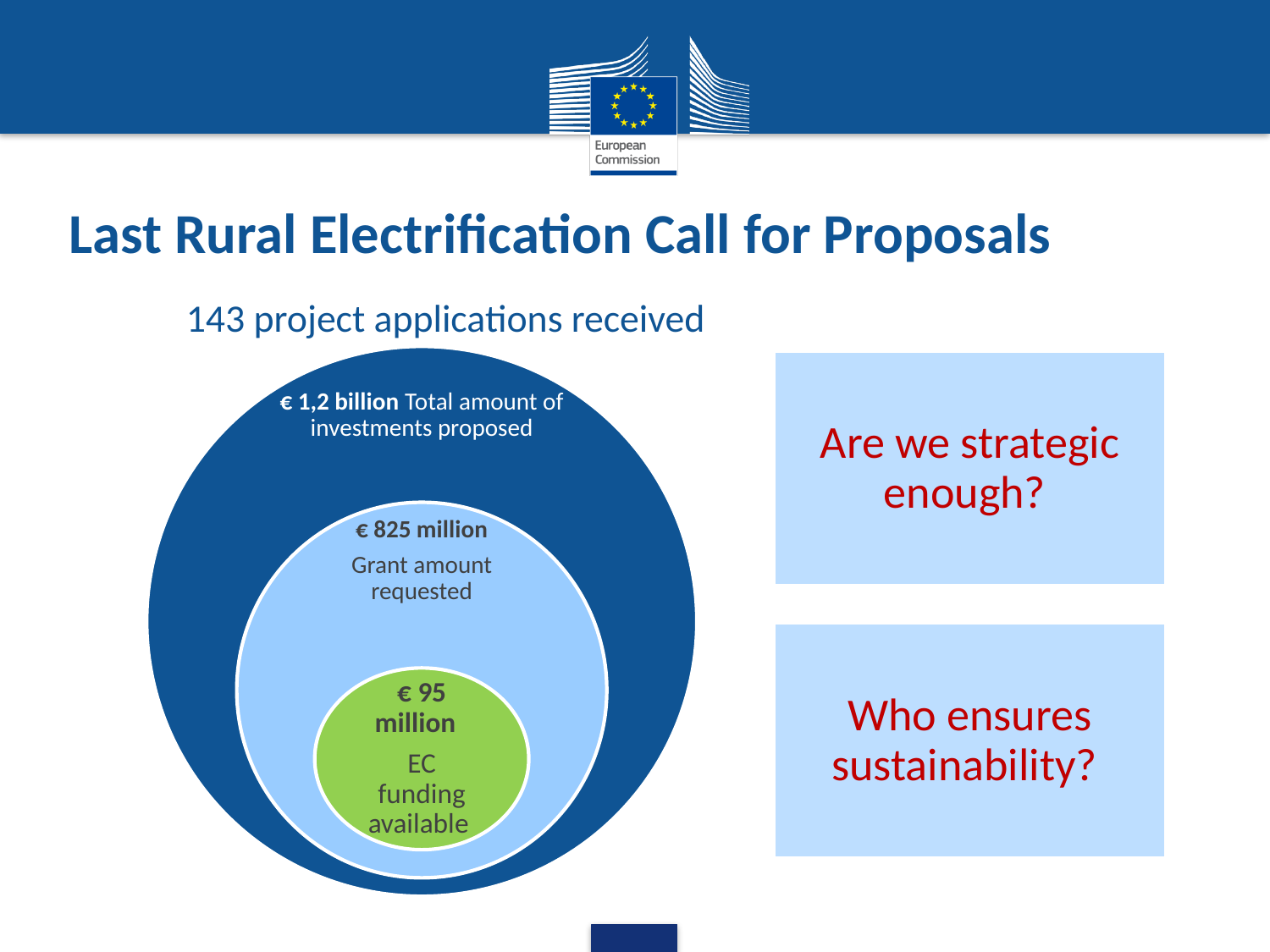

# Last Rural Electrification Call for Proposals
143 project applications received
€ 1,2 billion Total amount of investments proposed
€ 825 million
Grant amount requested
€ 95 million
EC funding available
Are we strategic enough?
Who ensures sustainability?